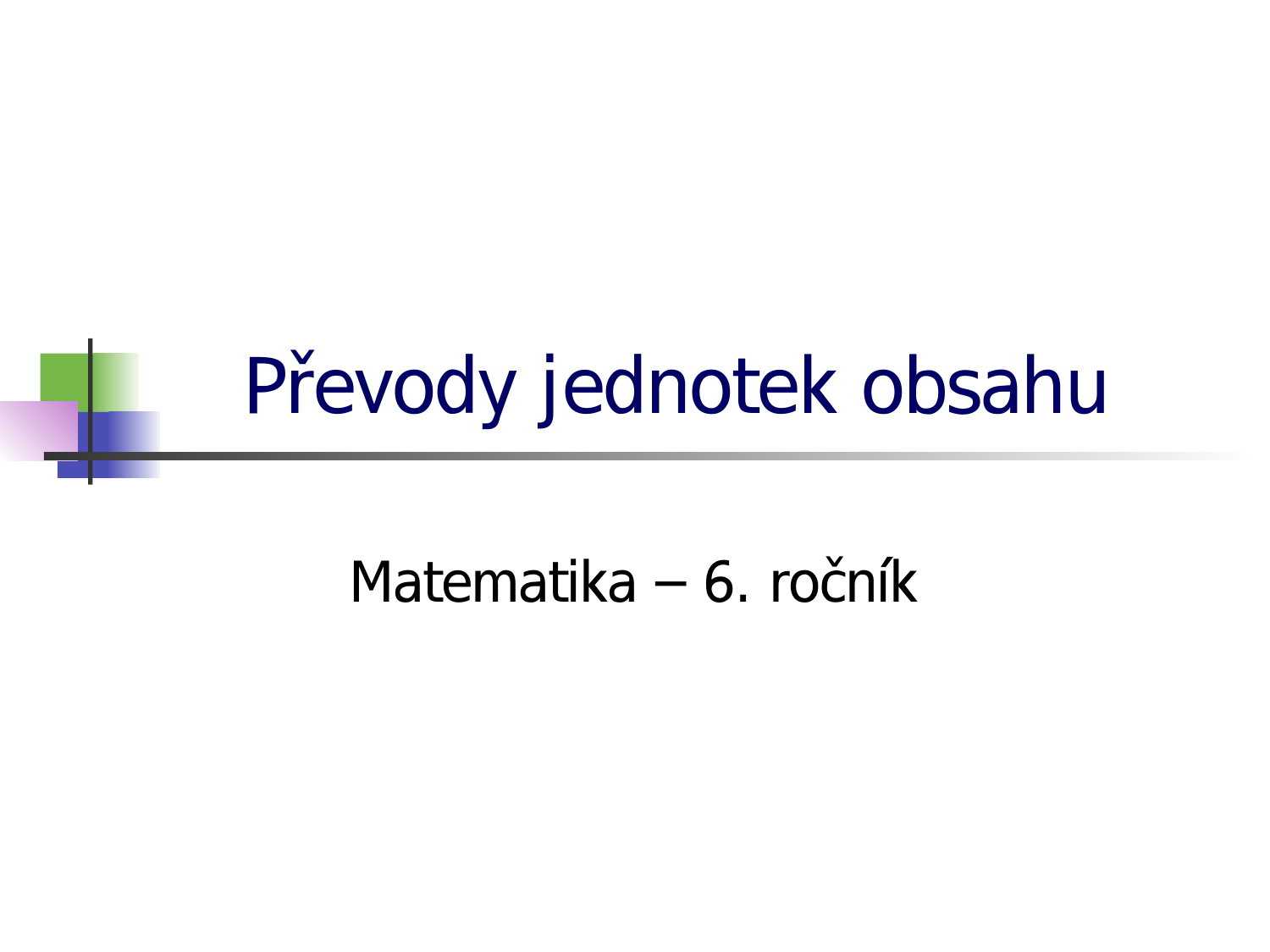

# Převody jednotek obsahu
Matematika – 6. ročník